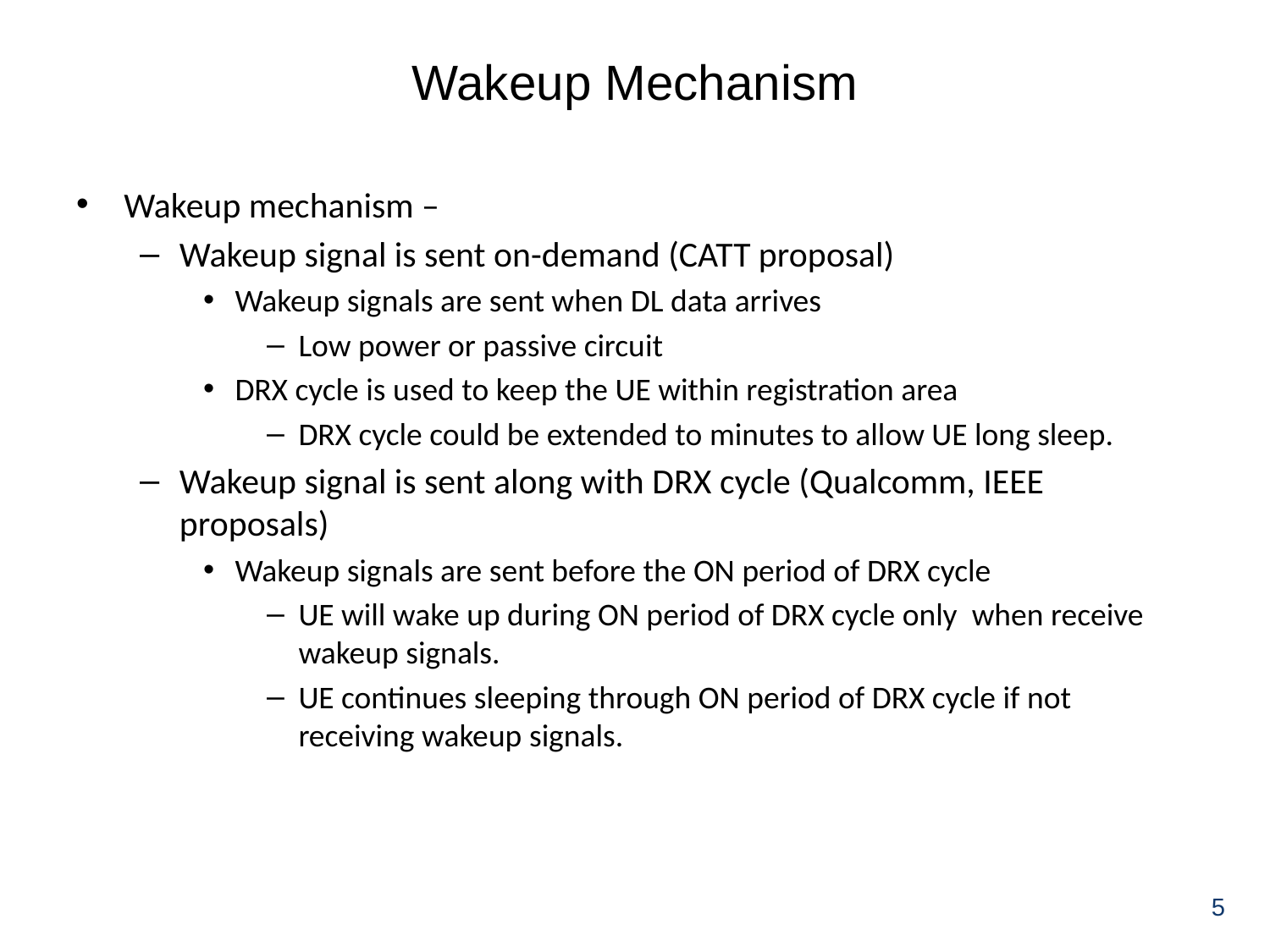

# Wakeup Mechanism
Wakeup mechanism –
Wakeup signal is sent on-demand (CATT proposal)
Wakeup signals are sent when DL data arrives
Low power or passive circuit
DRX cycle is used to keep the UE within registration area
DRX cycle could be extended to minutes to allow UE long sleep.
Wakeup signal is sent along with DRX cycle (Qualcomm, IEEE proposals)
Wakeup signals are sent before the ON period of DRX cycle
UE will wake up during ON period of DRX cycle only  when receive wakeup signals.
UE continues sleeping through ON period of DRX cycle if not receiving wakeup signals.
5